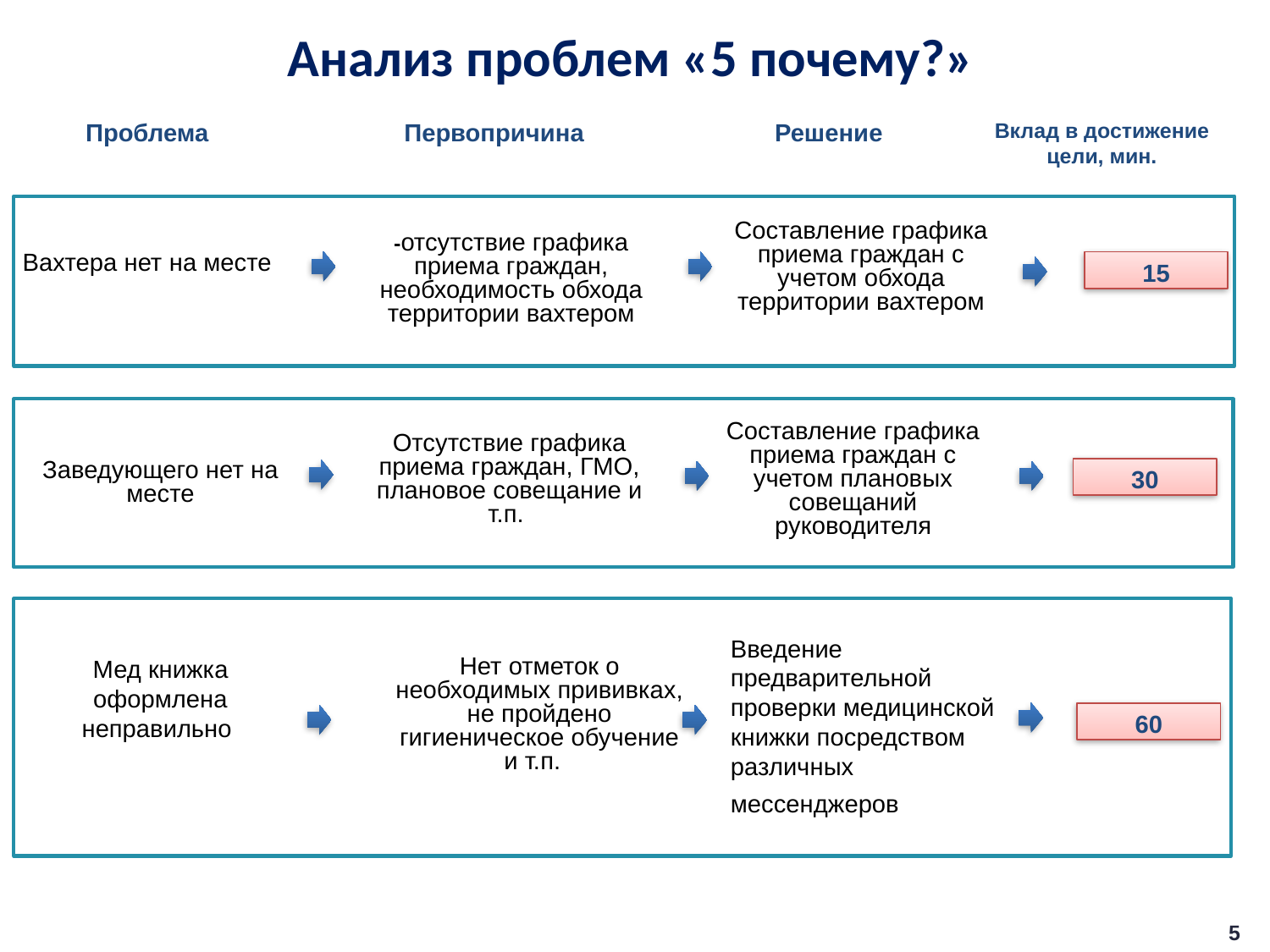

Анализ проблем «5 почему?»
Проблема
Первопричина
Решение
Вклад в достижение цели, мин.

Составление графика приема граждан с учетом обхода территории вахтером
-отсутствие графика приема граждан, необходимость обхода территории вахтером
Вахтера нет на месте
15

Составление графика приема граждан с учетом плановых совещаний руководителя
Отсутствие графика приема граждан, ГМО, плановое совещание и т.п.
Заведующего нет на месте
30

Введение предварительной проверки медицинской книжки посредством различных мессенджеров

Мед книжка оформлена неправильно

Нет отметок о необходимых прививках, не пройдено гигиеническое обучение и т.п.
60

5